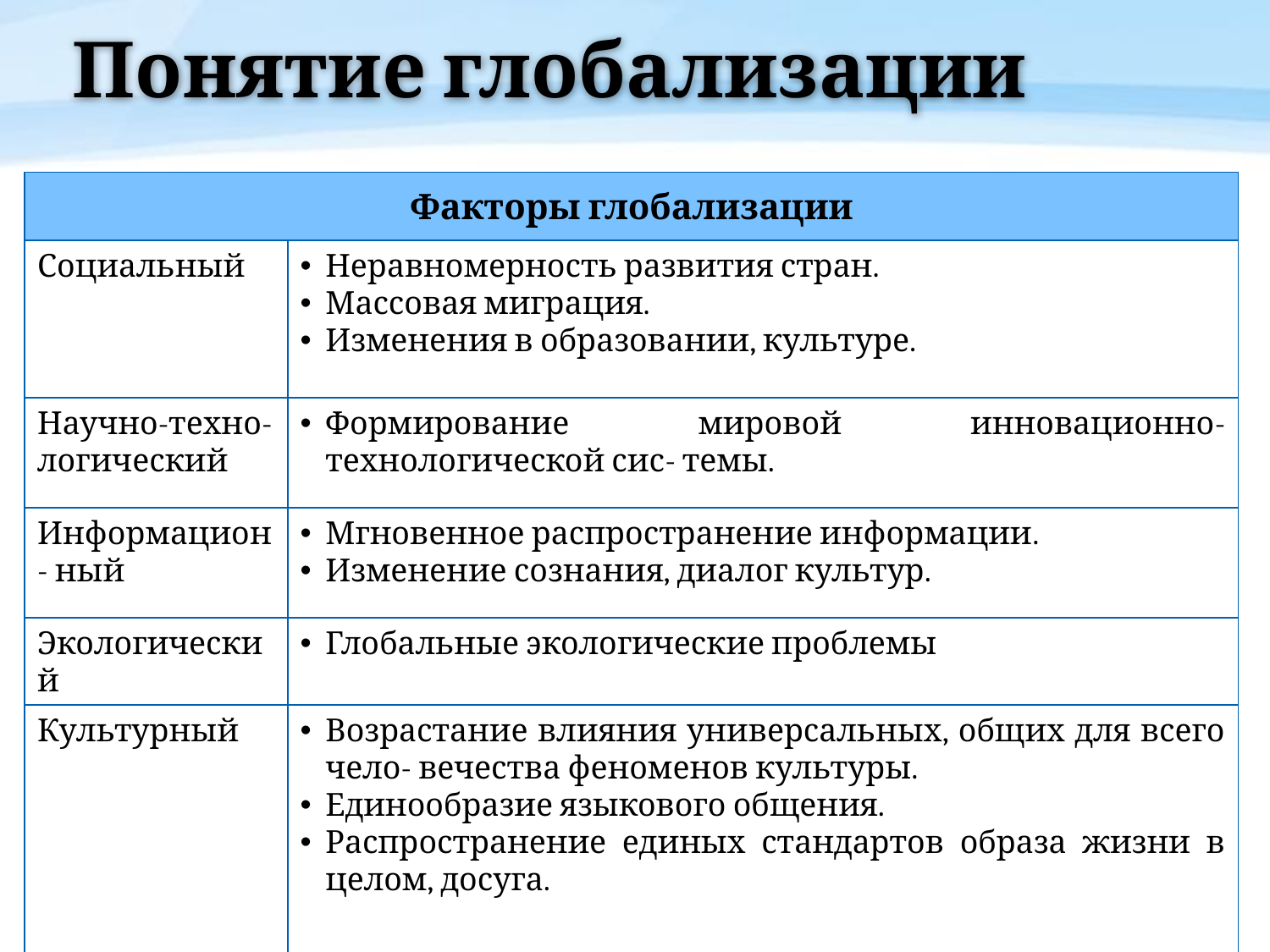

# Понятие глобализации
| Факторы глобализации |  |
| --- | --- |
| Социальный | Неравномерность развития стран. Массовая миграция. Изменения в образовании, культуре. |
| Научно-техно- логический | Формирование мировой инновационно-технологической сис- темы. |
| Информацион- ный | Мгновенное распространение информации. Изменение сознания, диалог культур. |
| Экологический | Глобальные экологические проблемы |
| Культурный | Возрастание влияния универсальных, общих для всего чело- вечества феноменов культуры. Единообразие языкового общения. Распространение единых стандартов образа жизни в целом, досуга. |